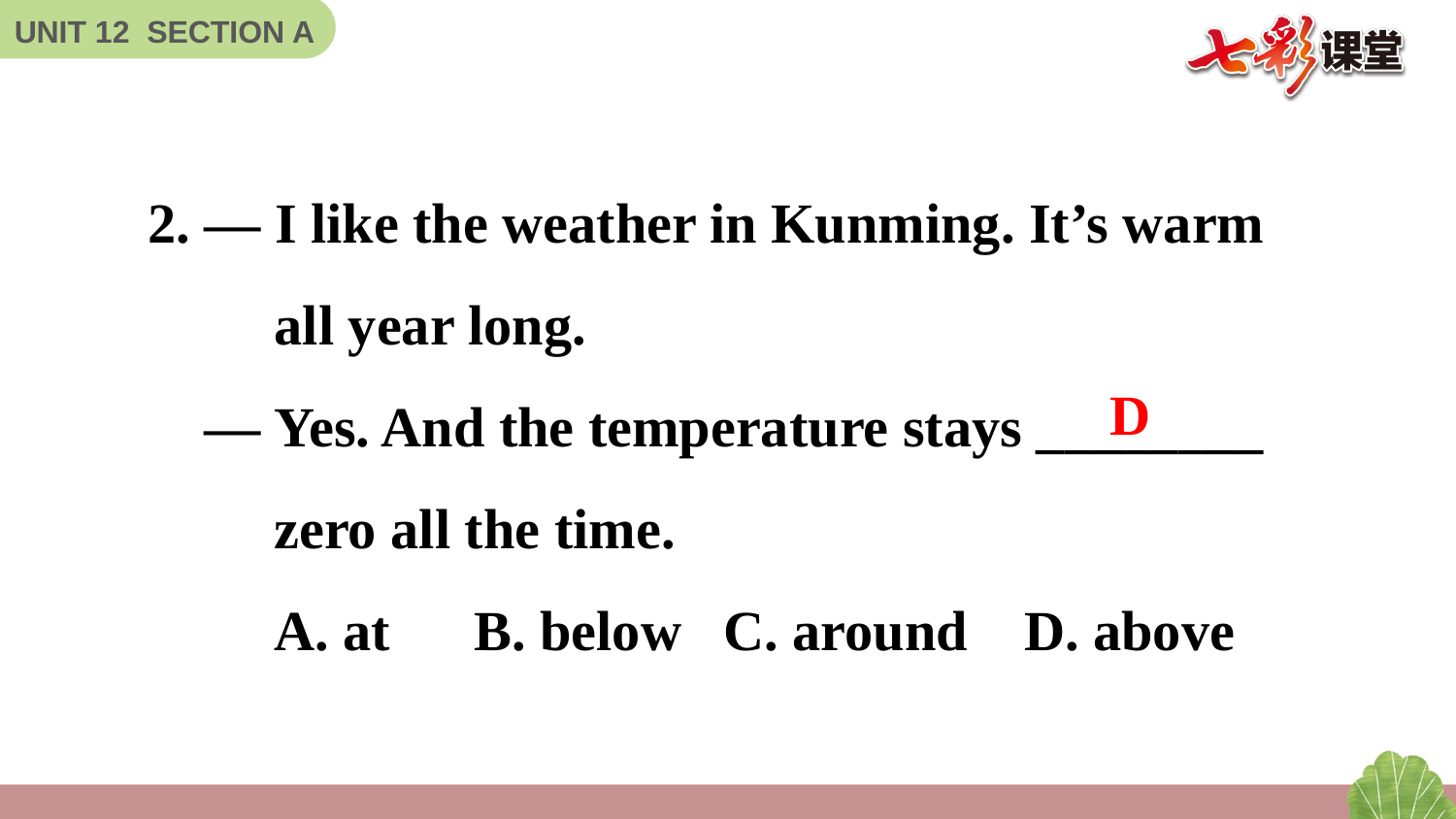

2. — I like the weather in Kunming. It’s warm
         all year long.
    — Yes. And the temperature stays ________
         zero all the time.
         A. at　B. below   C. around    D. above
D